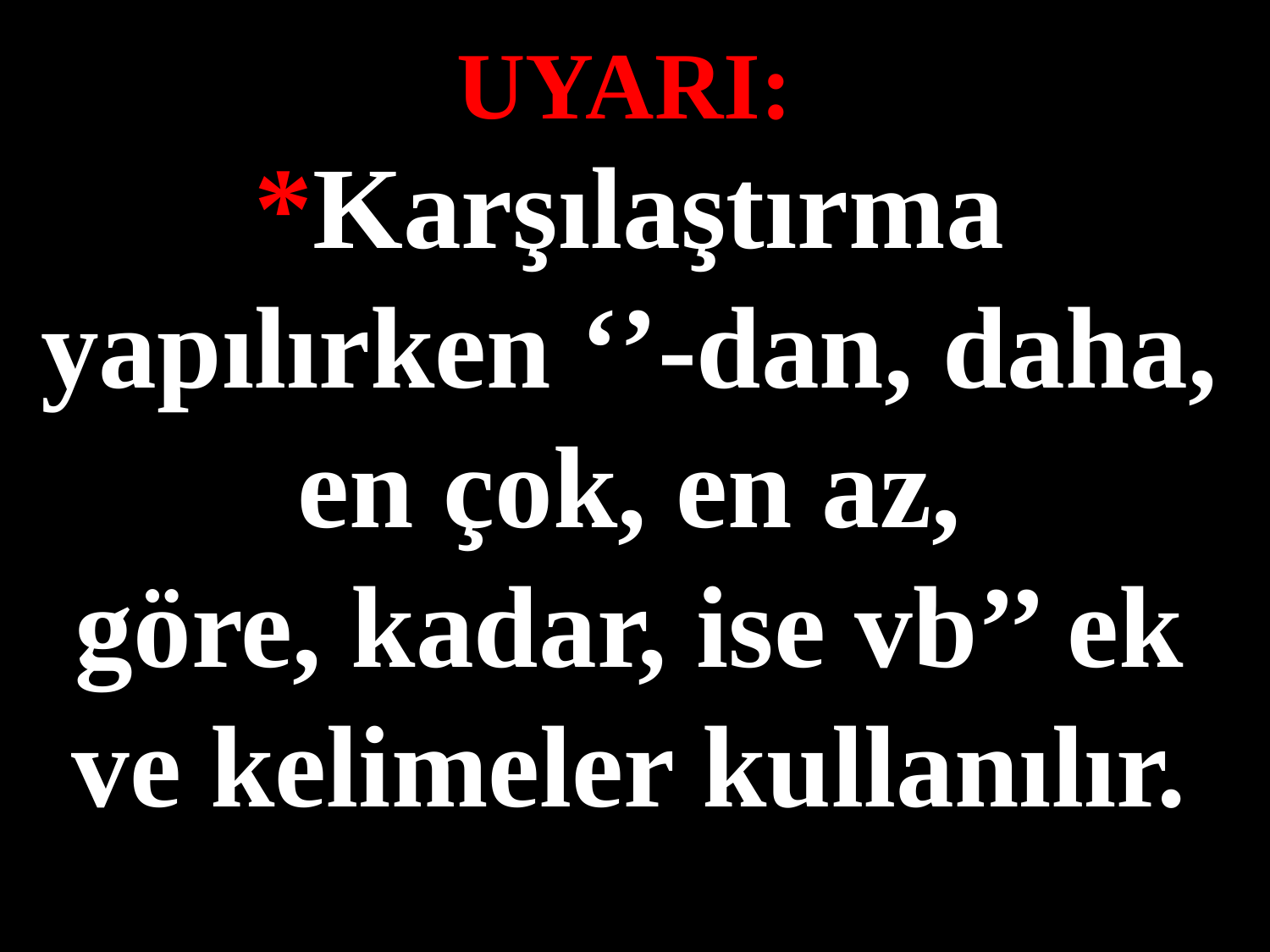

UYARI:
*Karşılaştırma yapılırken ‘’-dan, daha, en çok, en az,
göre, kadar, ise vb’’ ek ve kelimeler kullanılır.
#